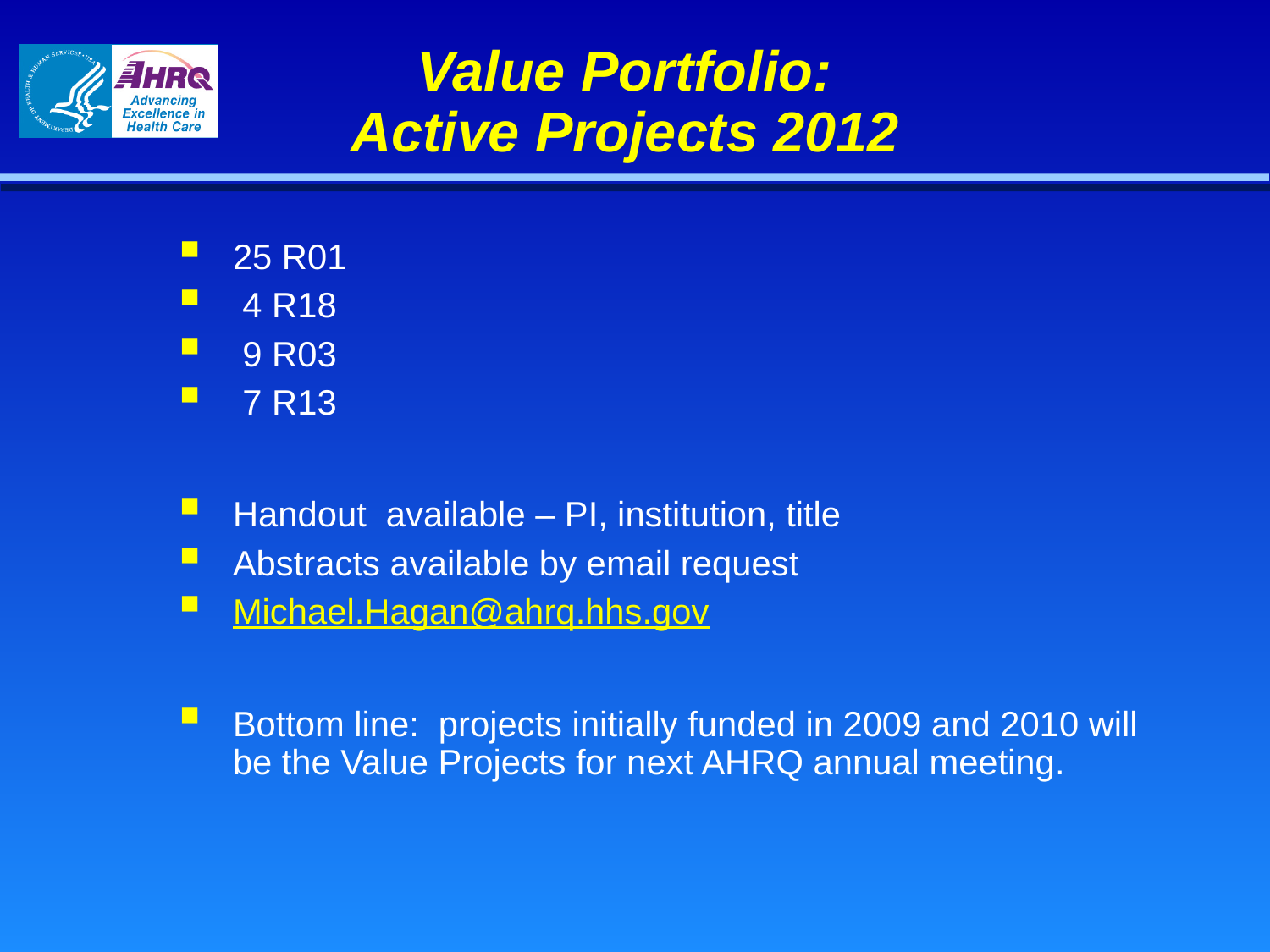

# Value Portfolio:
Active Projects 2012
25 R01
 4 R18
 9 R03
 7 R13

Handout  available – PI, institution, title
Abstracts available by email request
Michael.Hagan@ahrq.hhs.gov

Bottom line:  projects initially funded in 2009 and 2010 will be the Value Projects for next AHRQ annual meeting.